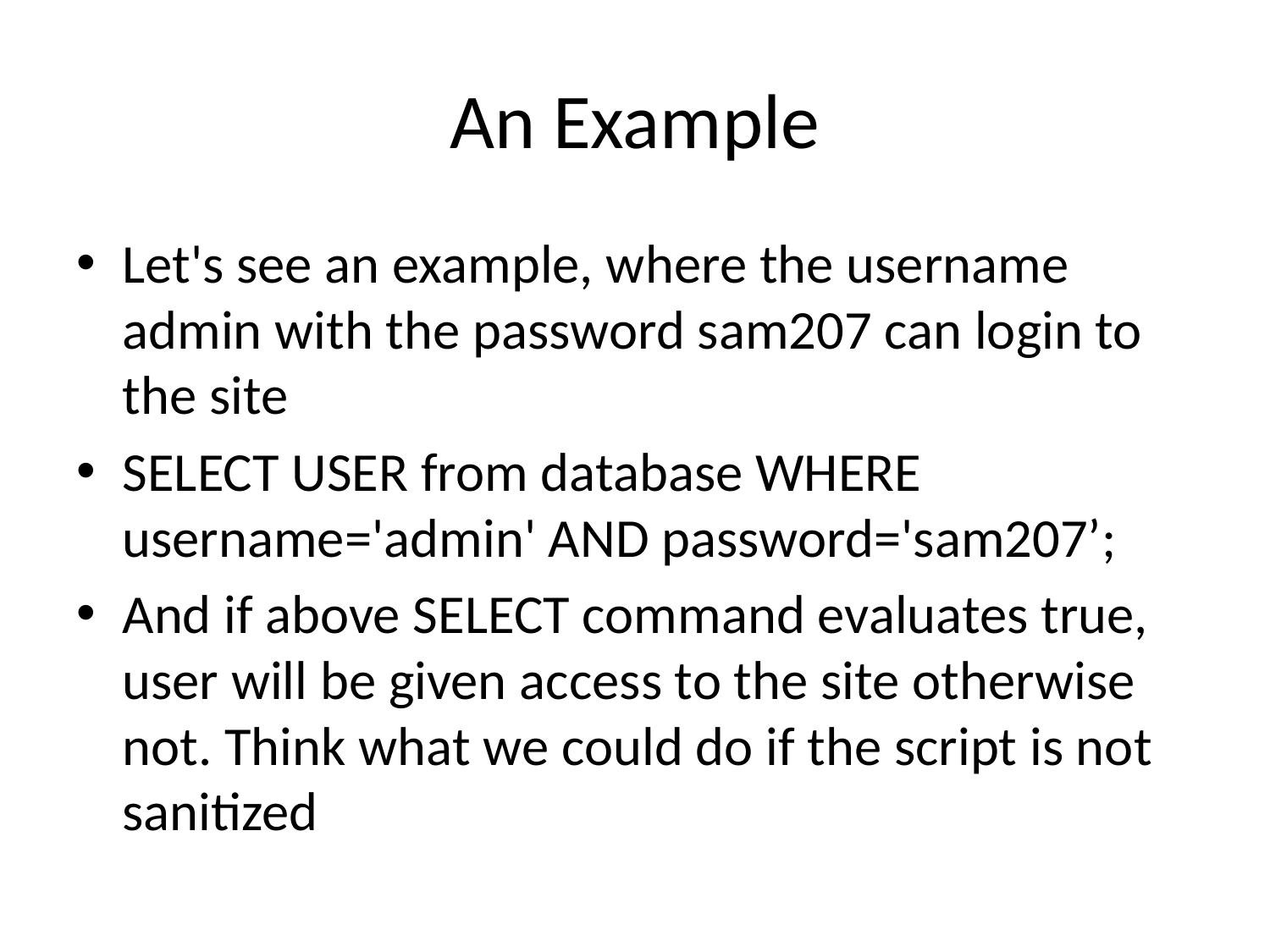

# An Example
Let's see an example, where the username admin with the password sam207 can login to the site
SELECT USER from database WHERE username='admin' AND password='sam207’;
And if above SELECT command evaluates true, user will be given access to the site otherwise not. Think what we could do if the script is not sanitized